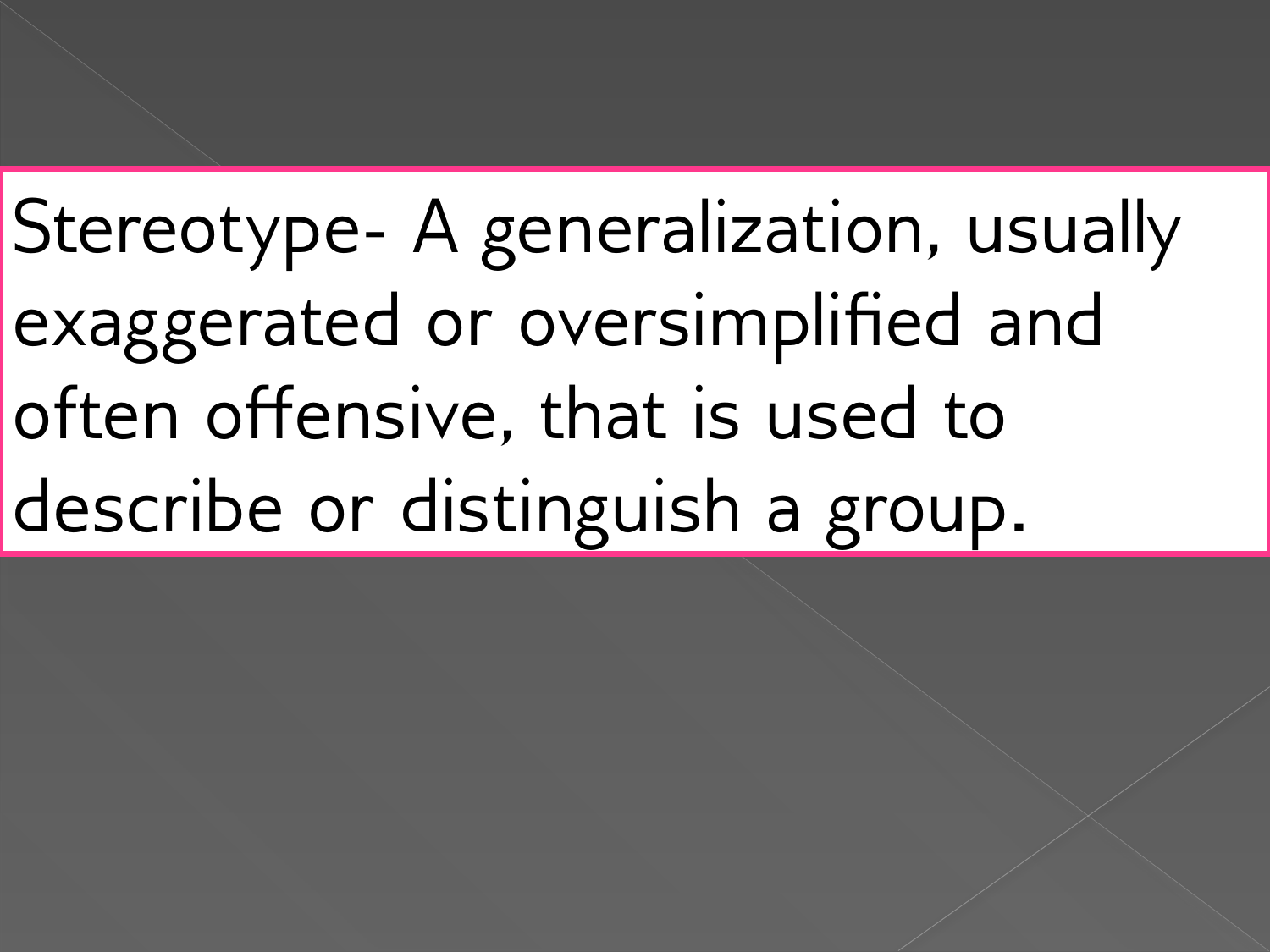

Stereotype- A generalization, usually exaggerated or oversimplified and often offensive, that is used to describe or distinguish a group.